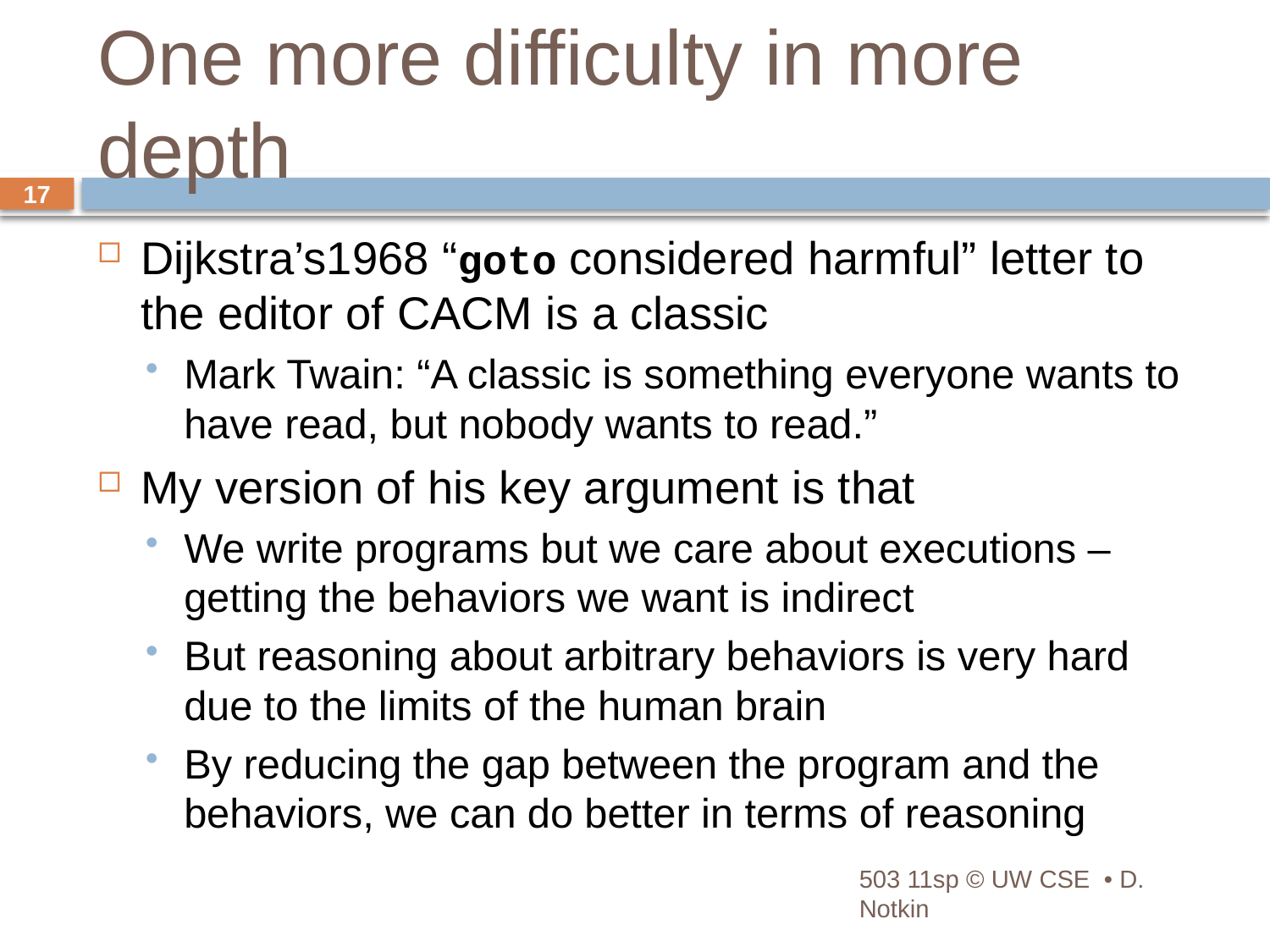

# One more difficulty in more depth
17
Dijkstra’s1968 “goto considered harmful” letter to the editor of CACM is a classic
Mark Twain: “A classic is something everyone wants to have read, but nobody wants to read.”
My version of his key argument is that
We write programs but we care about executions – getting the behaviors we want is indirect
But reasoning about arbitrary behaviors is very hard due to the limits of the human brain
By reducing the gap between the program and the behaviors, we can do better in terms of reasoning

503 11sp © UW CSE  • D. Notkin